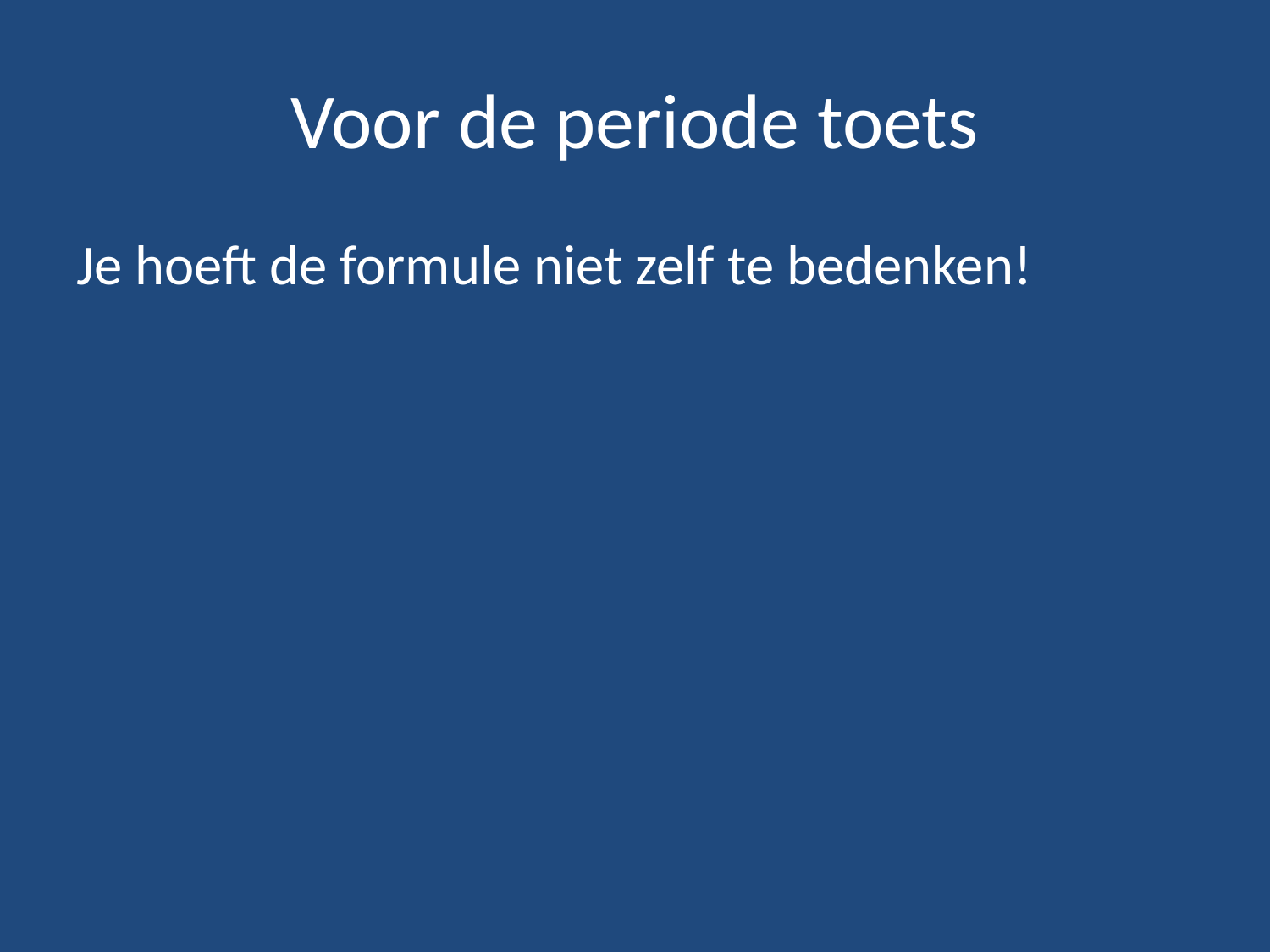

# Voor de periode toets
Je hoeft de formule niet zelf te bedenken!